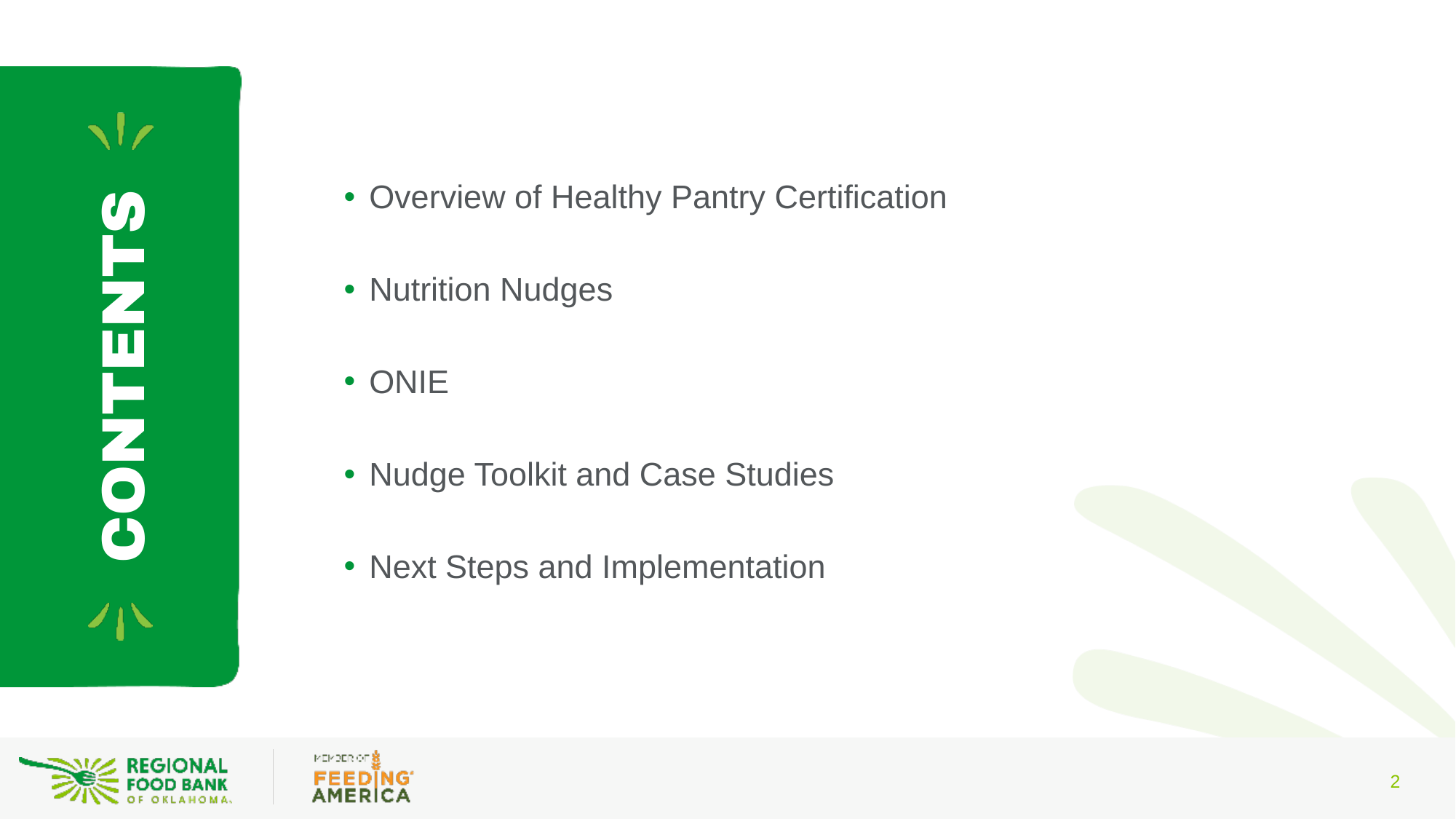

Overview of Healthy Pantry Certification

Nutrition Nudges

ONIE

Nudge Toolkit and Case Studies

Next Steps and Implementation